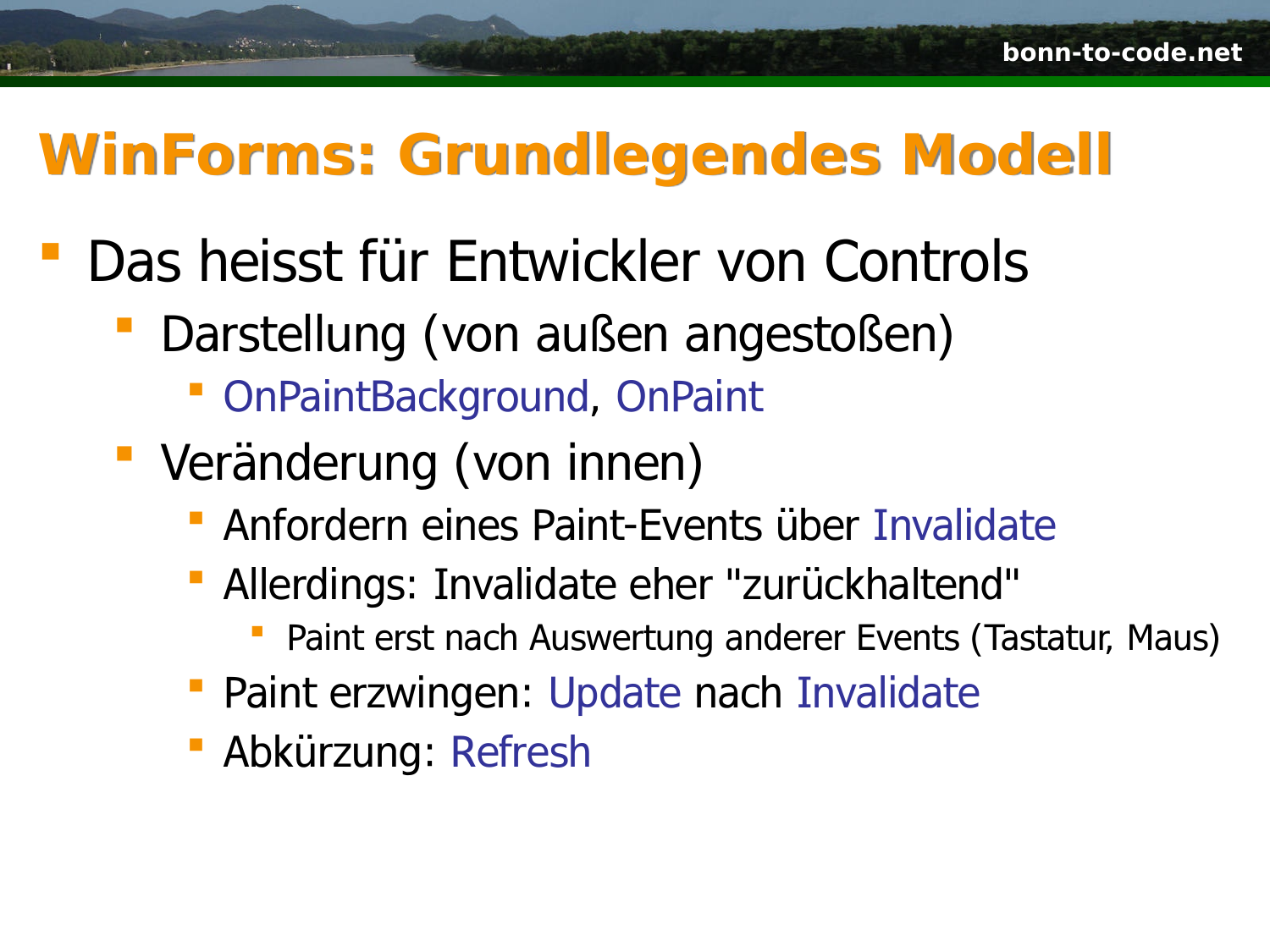

# WinForms: Grundlegendes Modell
Das heisst für Entwickler von Controls
Darstellung (von außen angestoßen)
OnPaintBackground, OnPaint
Veränderung (von innen)
Anfordern eines Paint-Events über Invalidate
Allerdings: Invalidate eher "zurückhaltend"
Paint erst nach Auswertung anderer Events (Tastatur, Maus)
Paint erzwingen: Update nach Invalidate
Abkürzung: Refresh